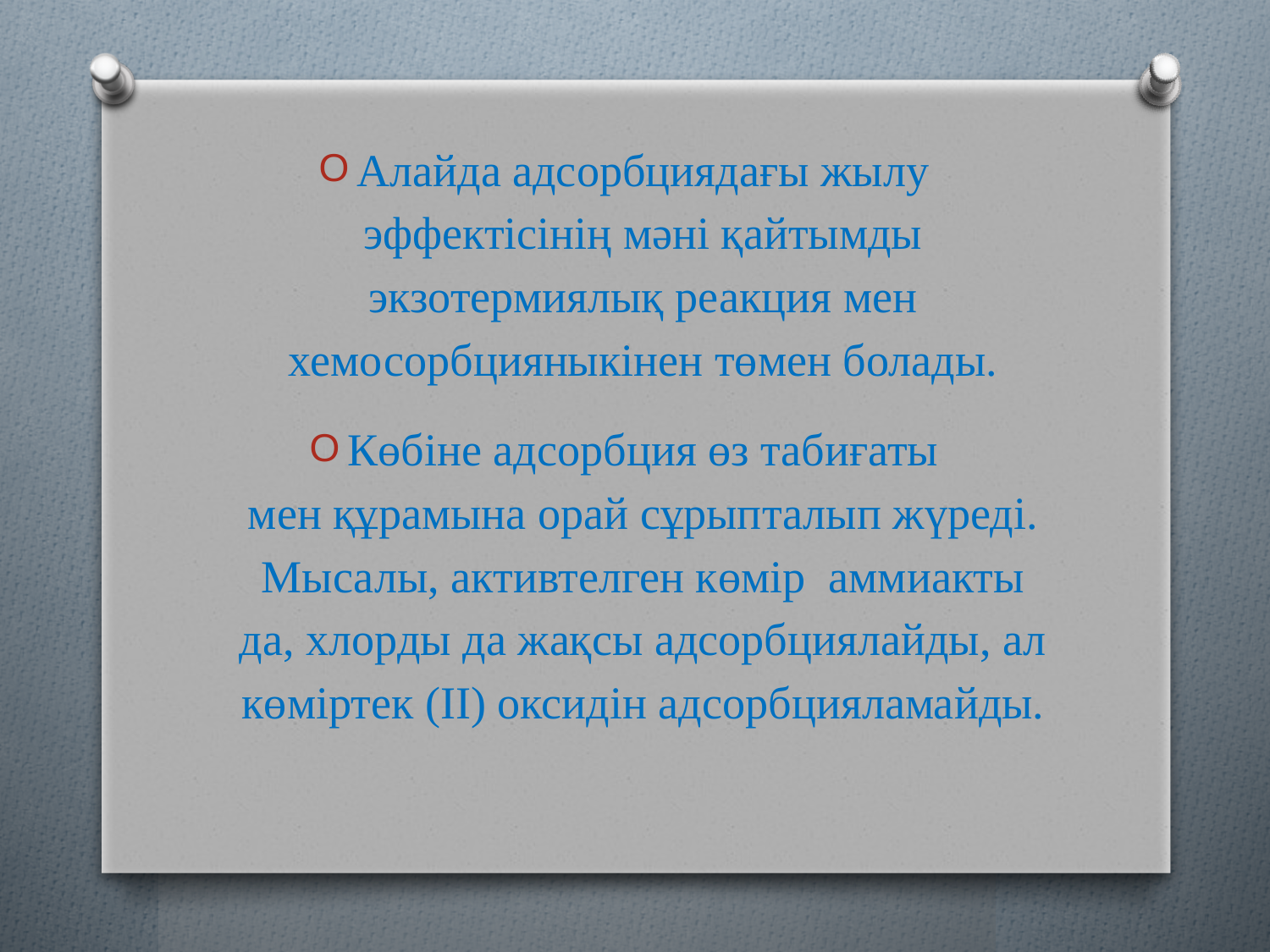

Алайда адсорбциядағы жылу эффектісінің мәні қайтымды экзотермиялық реакция мен хемосорбцияныкінен төмен болады.
Көбіне адсорбция өз табиғаты мен құрамына орай сұрыпталып жүреді. Мысалы, активтелген көмір  аммиакты да, хлорды да жақсы адсорбциялайды, ал көміртек (ІІ) оксидін адсорбцияламайды.